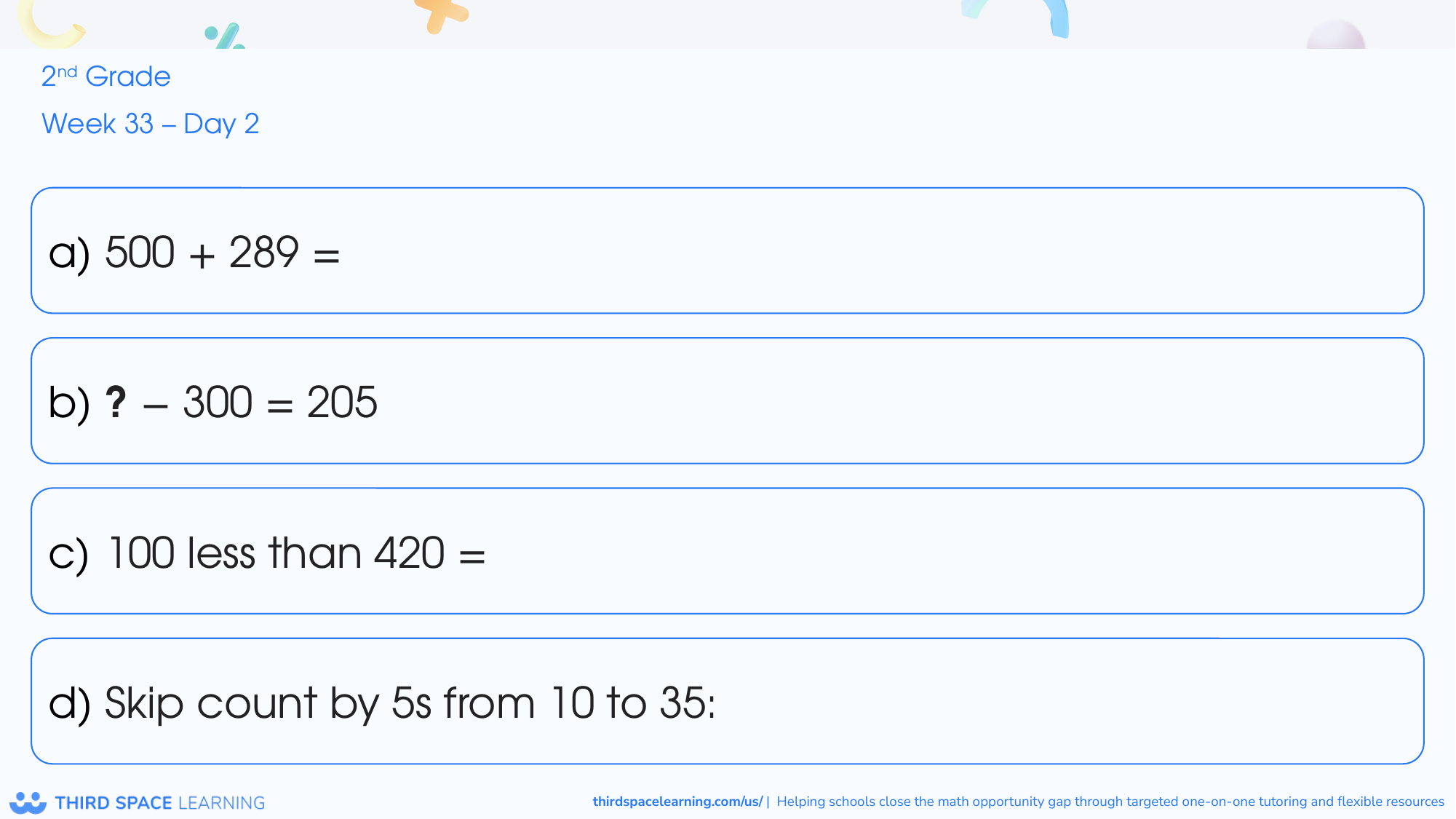

2nd Grade
Week 33 – Day 2
500 + 289 =
? − 300 = 205
100 less than 420 =
Skip count by 5s from 10 to 35: